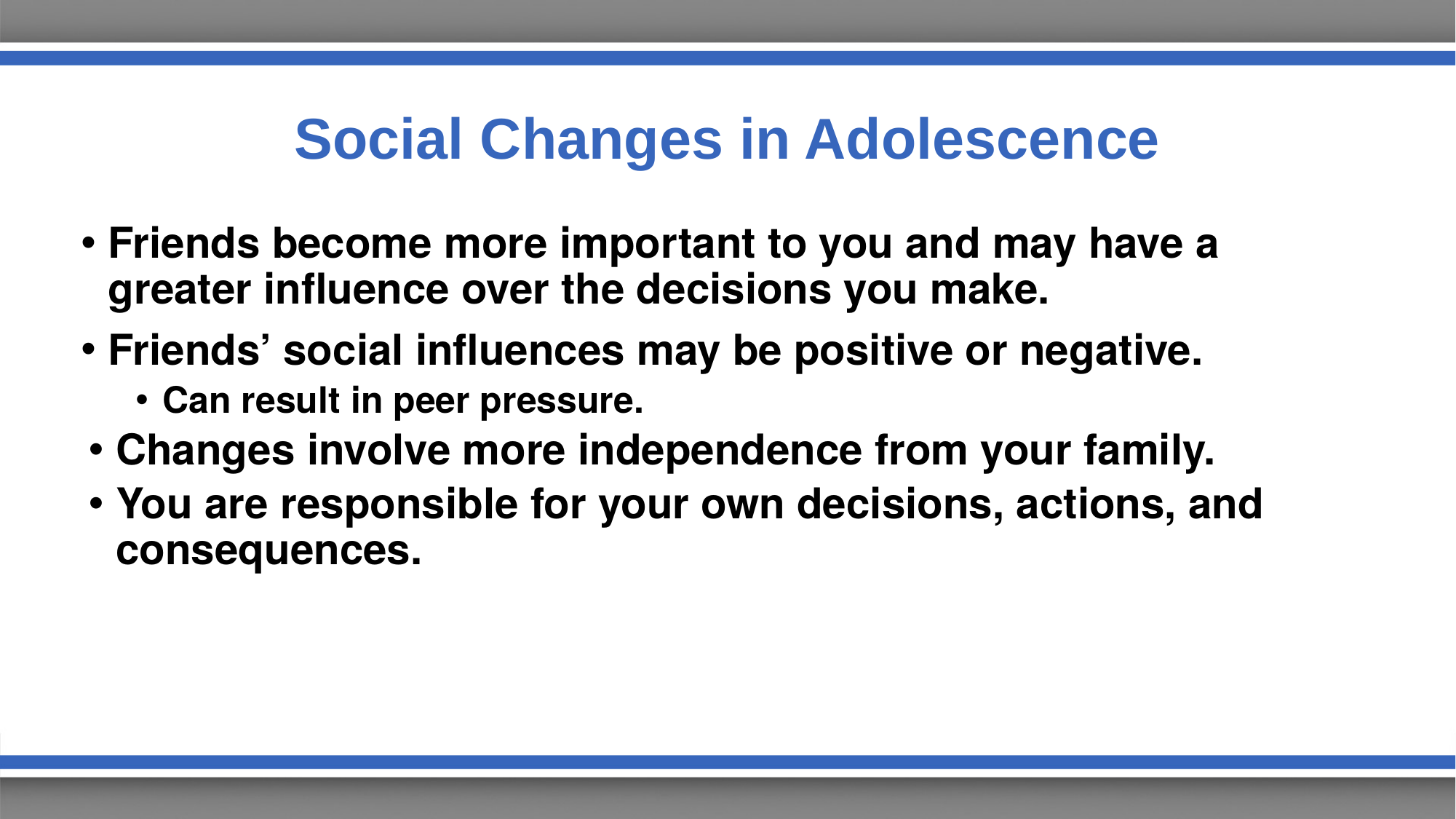

# Social Changes in Adolescence
Friends become more important to you and may have a greater influence over the decisions you make.
Friends’ social influences may be positive or negative.
Can result in peer pressure.
Changes involve more independence from your family.
You are responsible for your own decisions, actions, and consequences.